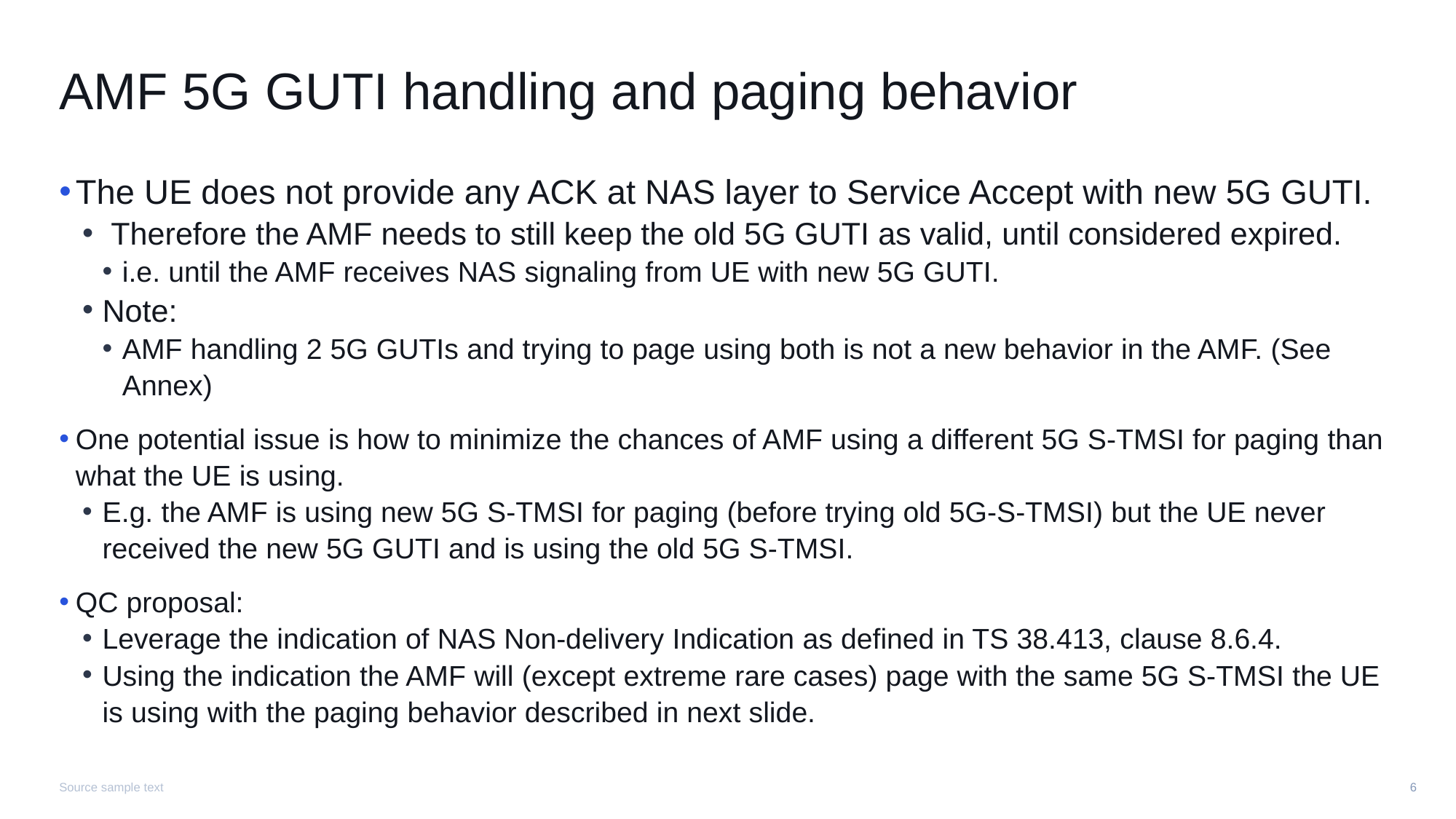

# AMF 5G GUTI handling and paging behavior
The UE does not provide any ACK at NAS layer to Service Accept with new 5G GUTI.
 Therefore the AMF needs to still keep the old 5G GUTI as valid, until considered expired.
i.e. until the AMF receives NAS signaling from UE with new 5G GUTI.
Note:
AMF handling 2 5G GUTIs and trying to page using both is not a new behavior in the AMF. (See Annex)
One potential issue is how to minimize the chances of AMF using a different 5G S-TMSI for paging than what the UE is using.
E.g. the AMF is using new 5G S-TMSI for paging (before trying old 5G-S-TMSI) but the UE never received the new 5G GUTI and is using the old 5G S-TMSI.
QC proposal:
Leverage the indication of NAS Non-delivery Indication as defined in TS 38.413, clause 8.6.4.
Using the indication the AMF will (except extreme rare cases) page with the same 5G S-TMSI the UE is using with the paging behavior described in next slide.

Source sample text